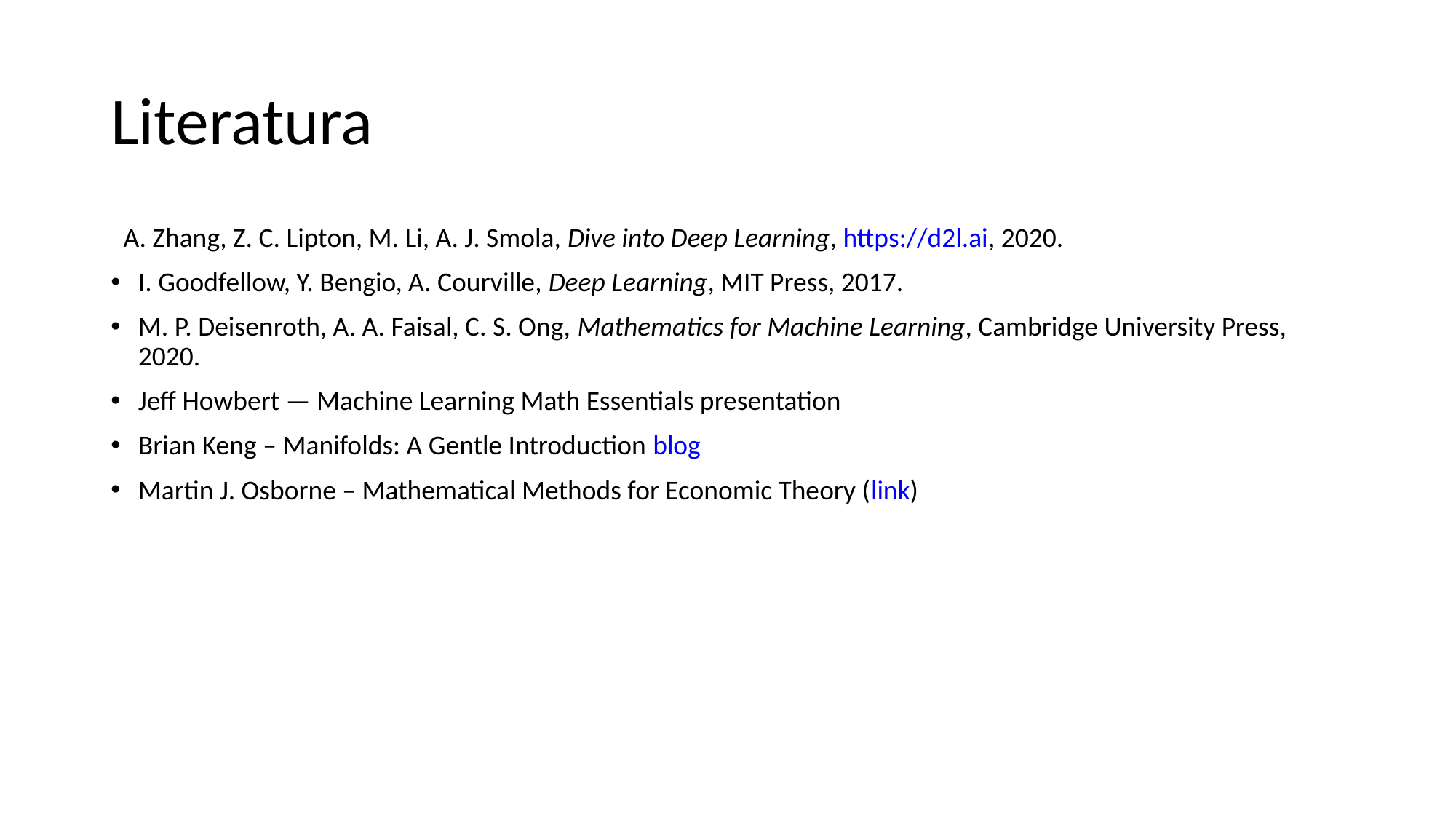

# Literatura
  A. Zhang, Z. C. Lipton, M. Li, A. J. Smola, Dive into Deep Learning, https://d2l.ai, 2020.
I. Goodfellow, Y. Bengio, A. Courville, Deep Learning, MIT Press, 2017.
M. P. Deisenroth, A. A. Faisal, C. S. Ong, Mathematics for Machine Learning, Cambridge University Press, 2020.
Jeff Howbert — Machine Learning Math Essentials presentation
Brian Keng – Manifolds: A Gentle Introduction blog
Martin J. Osborne – Mathematical Methods for Economic Theory (link)